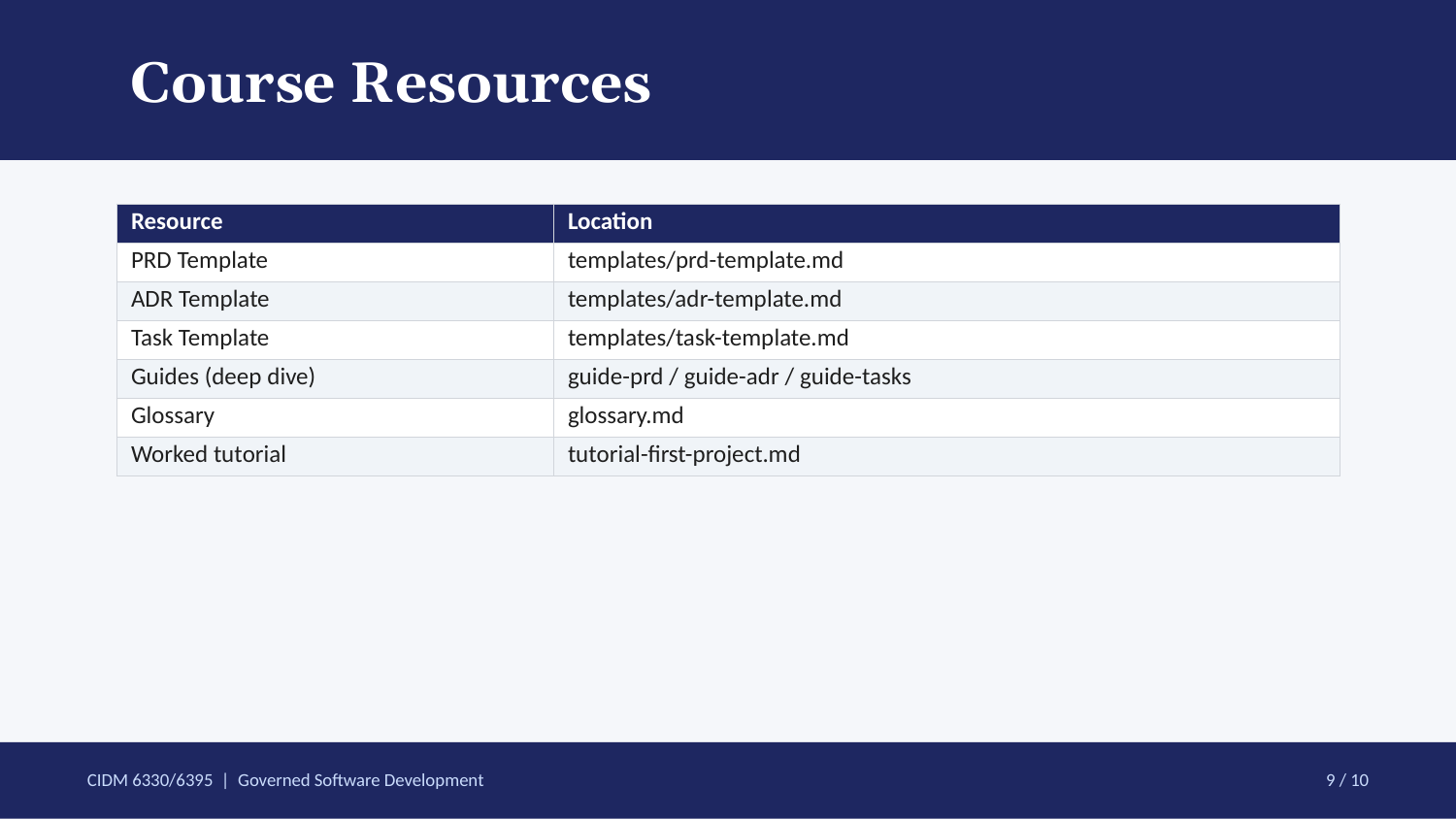

Course Resources
| Resource | Location |
| --- | --- |
| PRD Template | templates/prd-template.md |
| ADR Template | templates/adr-template.md |
| Task Template | templates/task-template.md |
| Guides (deep dive) | guide-prd / guide-adr / guide-tasks |
| Glossary | glossary.md |
| Worked tutorial | tutorial-first-project.md |

CIDM 6330/6395  |  Governed Software Development
9 / 10